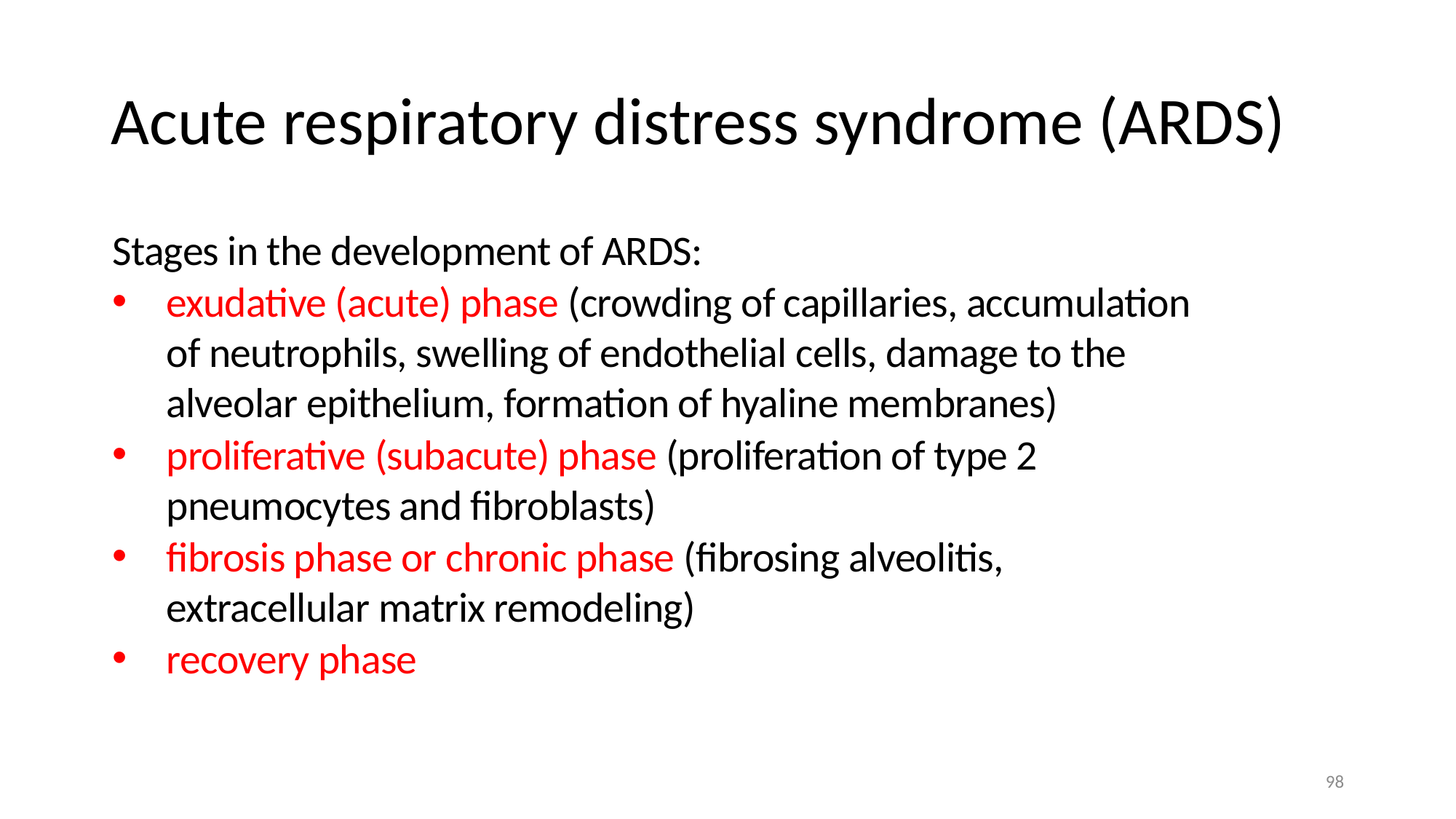

# Acute respiratory distress syndrome (ARDS)
Stages in the development of ARDS:
exudative (acute) phase (crowding of capillaries, accumulation of neutrophils, swelling of endothelial cells, damage to the alveolar epithelium, formation of hyaline membranes)
proliferative (subacute) phase (proliferation of type 2 pneumocytes and fibroblasts)
fibrosis phase or chronic phase (fibrosing alveolitis, extracellular matrix remodeling)
recovery phase
98